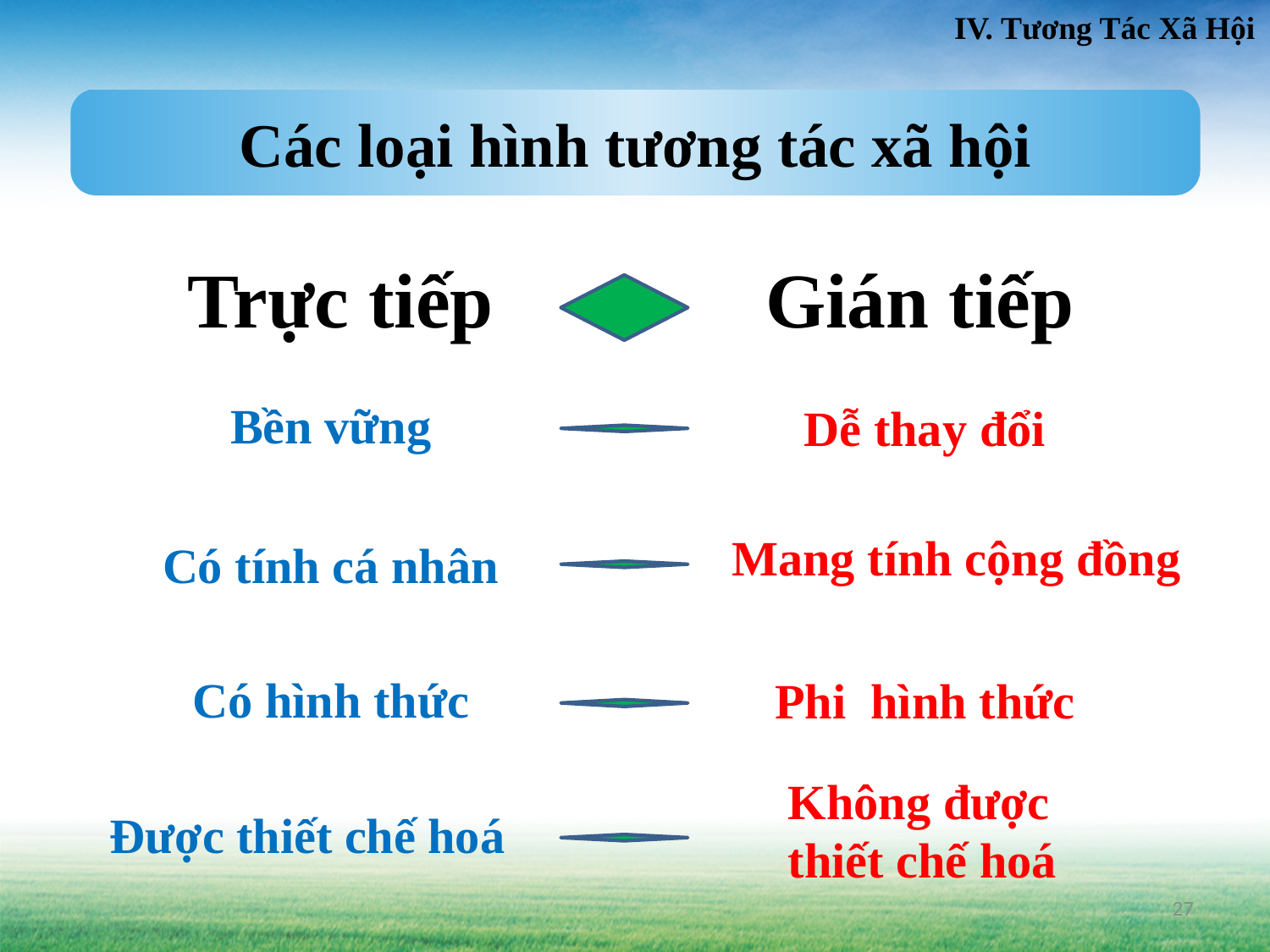

IV. Tương Tác Xã Hội
Các loại hình tương tác xã hội
Gián tiếp
Trực tiếp

Bền vững
Dễ thay đổi

Mang tính cộng đồng
Có tính cá nhân

Có hình thức
Phi  hình thức

Không được
thiết chế hoá
Được thiết chế hoá

27